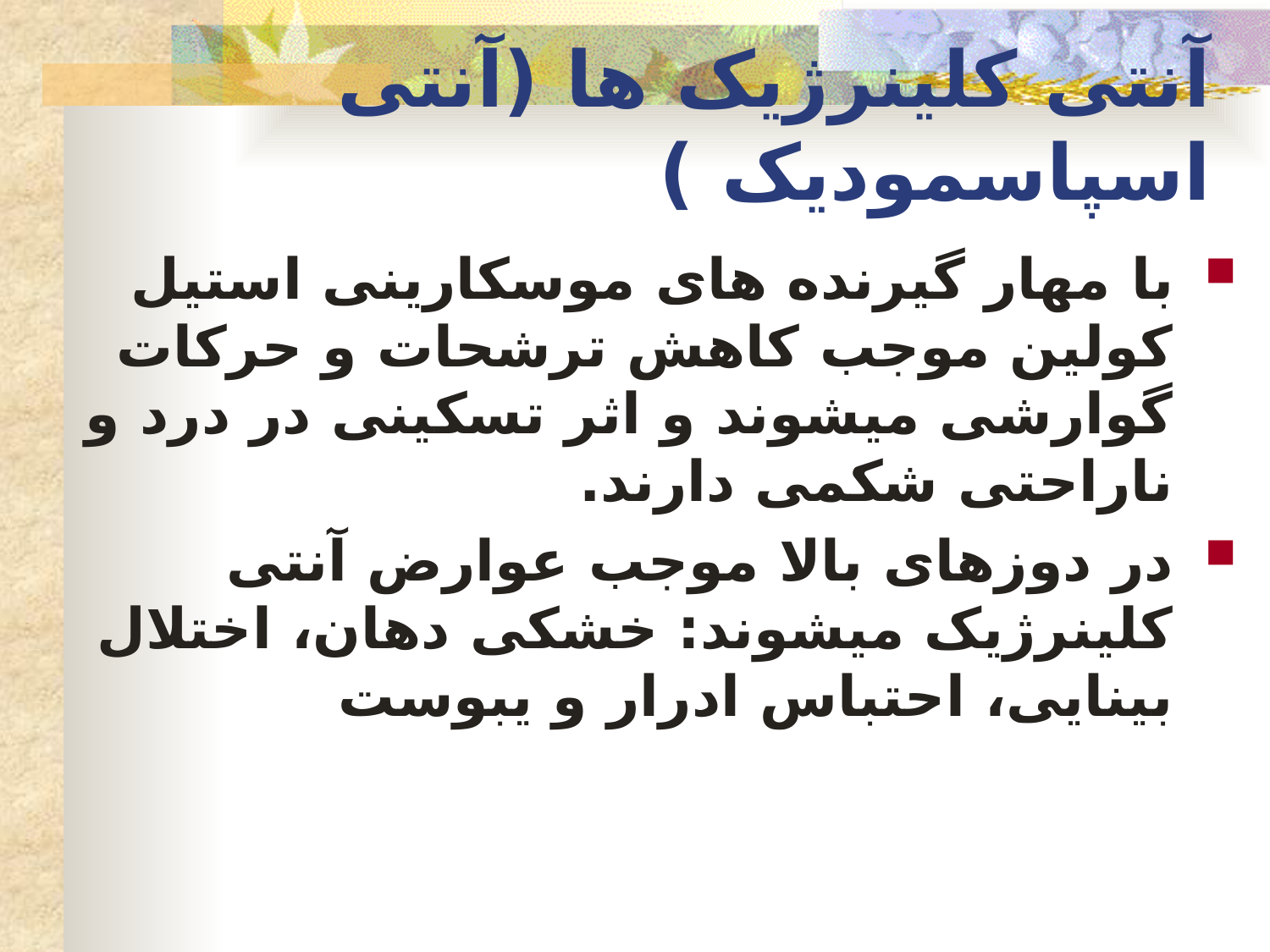

# آنتی کلینرژیک ها (آنتی اسپاسمودیک )
با مهار گیرنده های موسکارینی استیل کولین موجب کاهش ترشحات و حرکات گوارشی میشوند و اثر تسکینی در درد و ناراحتی شکمی دارند.
در دوزهای بالا موجب عوارض آنتی کلینرژیک میشوند: خشکی دهان، اختلال بینایی، احتباس ادرار و یبوست